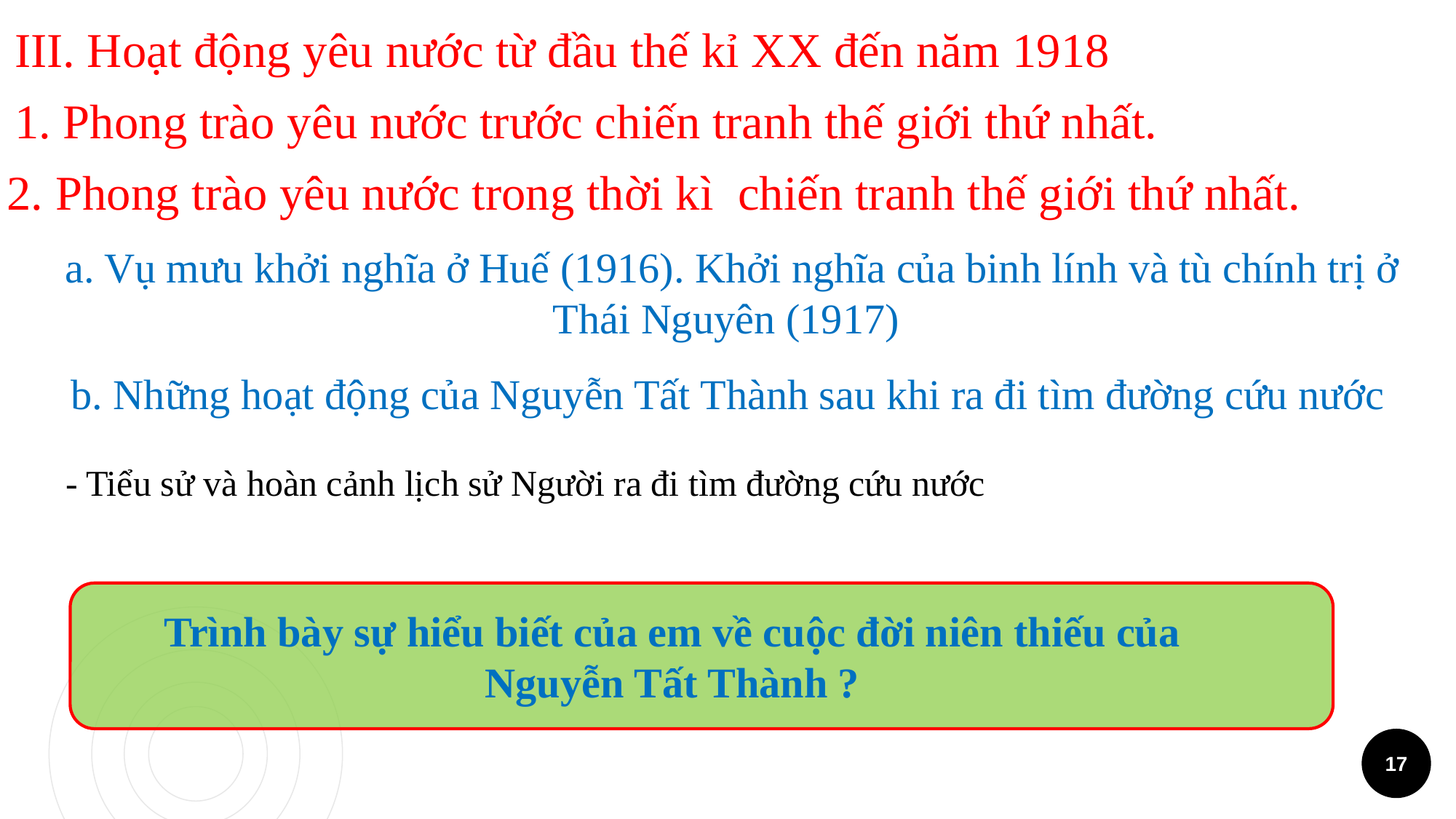

III. Hoạt động yêu nước từ đầu thế kỉ XX đến năm 1918
1. Phong trào yêu nước trước chiến tranh thế giới thứ nhất.
2. Phong trào yêu nước trong thời kì  chiến tranh thế giới thứ nhất.
a. Vụ mưu khởi nghĩa ở Huế (1916). Khởi nghĩa của binh lính và tù chính trị ở Thái Nguyên (1917)
b. Những hoạt động của Nguyễn Tất Thành sau khi ra đi tìm đường cứu nước
- Tiểu sử và hoàn cảnh lịch sử Người ra đi tìm đường cứu nước

Trình bày sự hiểu biết của em về cuộc đời niên thiếu của Nguyễn Tất Thành ?
17